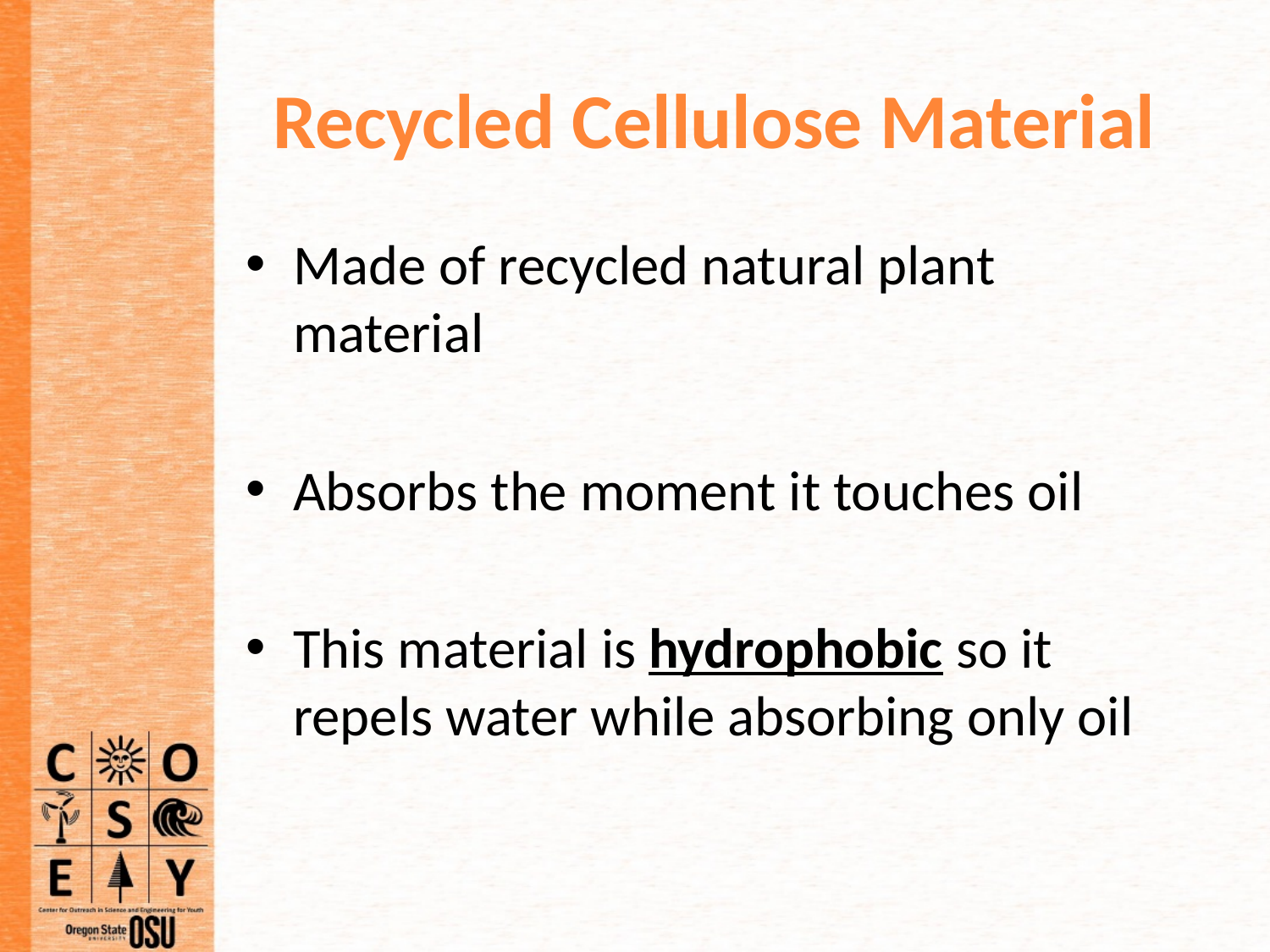

# Recycled Cellulose Material
Made of recycled natural plant material

Absorbs the moment it touches oil

This material is hydrophobic so it repels water while absorbing only oil